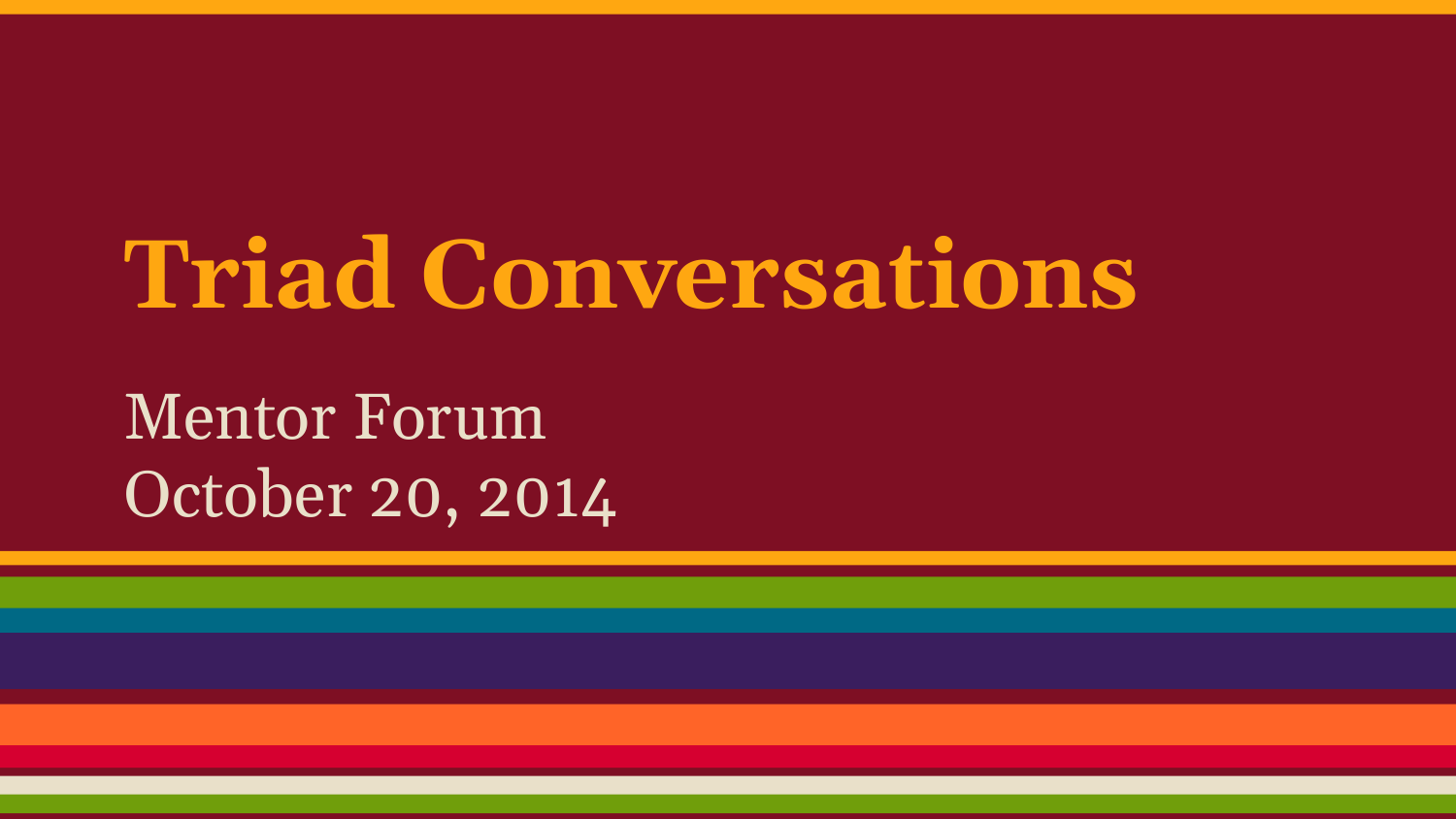

# Triad Conversations
Mentor Forum
October 20, 2014